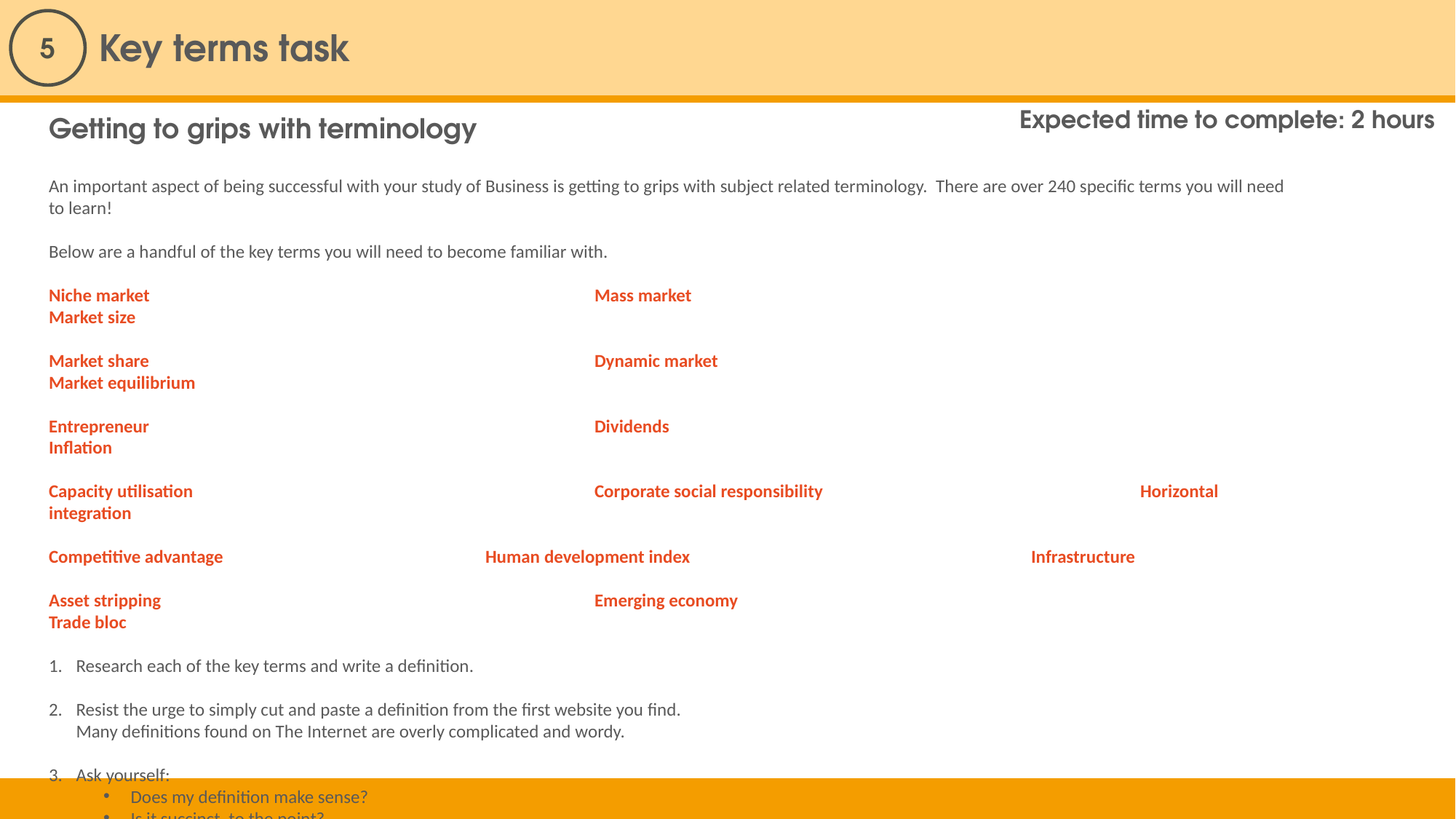

Key terms task
5
Expected time to complete: 2 hours
Getting to grips with terminology
An important aspect of being successful with your study of Business is getting to grips with subject related terminology.  There are over 240 specific terms you will need to learn!

Below are a handful of the key terms you will need to become familiar with.

Niche market					Mass market						Market size

Market share	      				Dynamic market					Market equilibrium

Entrepreneur					Dividends						Inflation

Capacity utilisation				Corporate social responsibility			Horizontal integration

Competitive advantage			Human development index				Infrastructure

Asset stripping				Emerging economy					Trade bloc

Research each of the key terms and write a definition.

Resist the urge to simply cut and paste a definition from the first website you find.
Many definitions found on The Internet are overly complicated and wordy.

Ask yourself:
Does my definition make sense?
Is it succinct, to the point?
Does the definition have appropriate depth and detail for A’Level?
Could I give this definition to another student so they could revise from it?